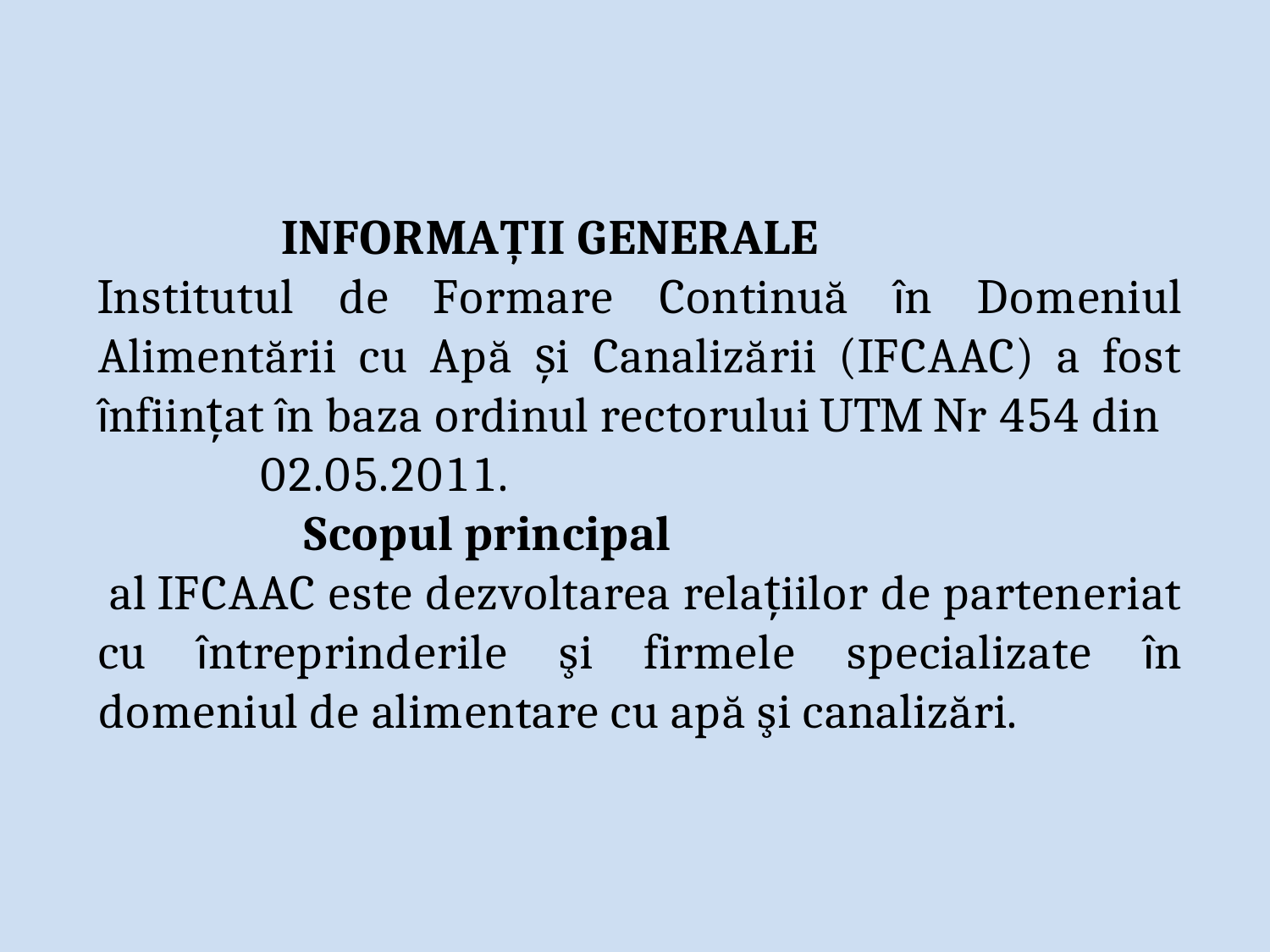

INFORMAŢII GENERALE
Institutul de Formare Continuă în Domeniul Alimentării cu Apă și Canalizării (IFCAAC) a fost înființat în baza ordinul rectorului UTM Nr 454 din                  02.05.2011.
                   Scopul principal
 al IFCAAC este dezvoltarea relațiilor de parteneriat cu întreprinderile şi firmele specializate în domeniul de alimentare cu apă şi canalizări.